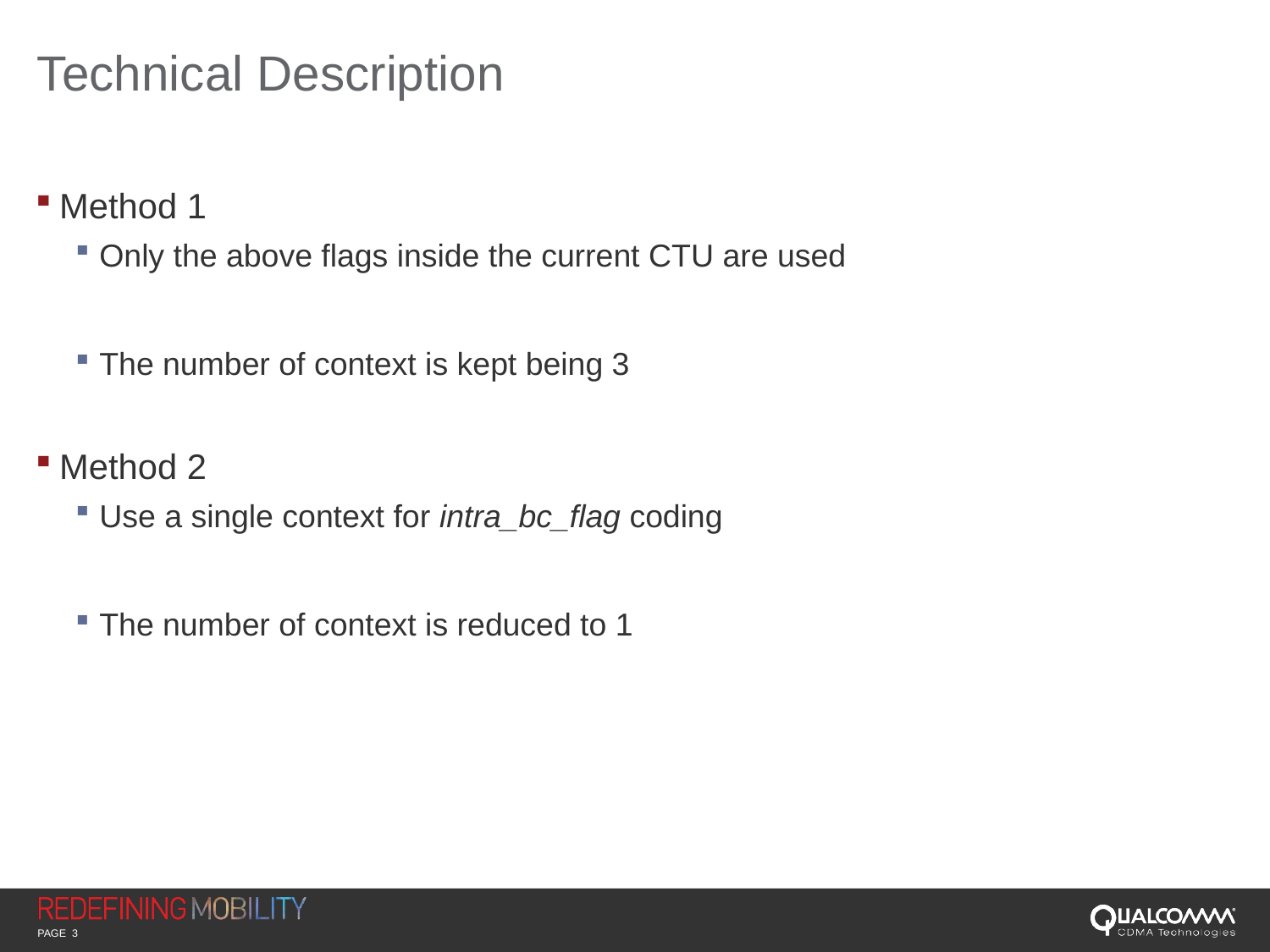

# Technical Description

Method 1
Only the above flags inside the current CTU are used

The number of context is kept being 3

Method 2
Use a single context for intra_bc_flag coding

The number of context is reduced to 1